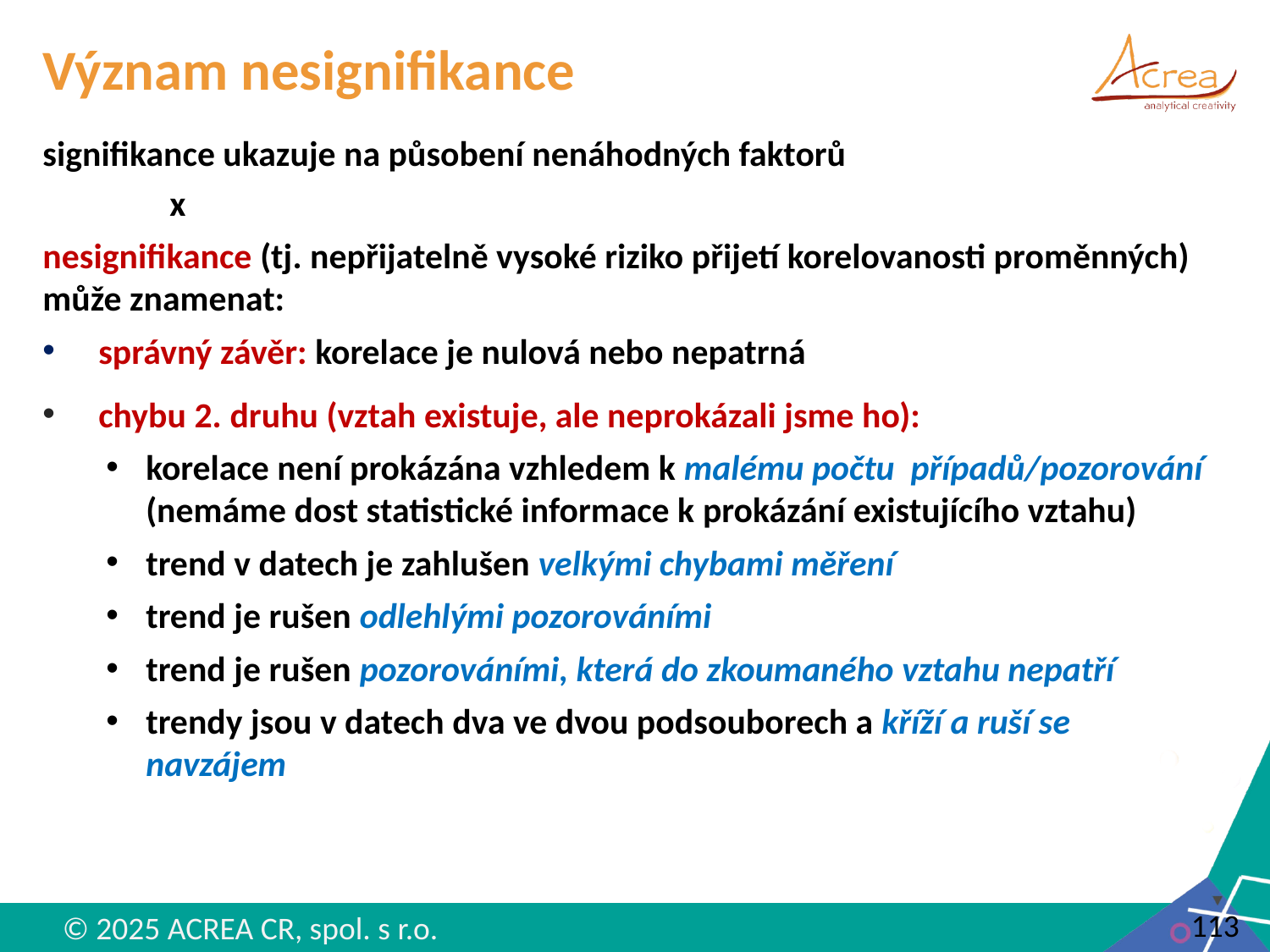

# Význam nesignifikance
signifikance ukazuje na působení nenáhodných faktorů
	x
nesignifikance (tj. nepřijatelně vysoké riziko přijetí korelovanosti proměnných) může znamenat:
 správný závěr: korelace je nulová nebo nepatrná
 chybu 2. druhu (vztah existuje, ale neprokázali jsme ho):
korelace není prokázána vzhledem k malému počtu  případů/pozorování (nemáme dost statistické informace k prokázání existujícího vztahu)
trend v datech je zahlušen velkými chybami měření
trend je rušen odlehlými pozorováními
trend je rušen pozorováními, která do zkoumaného vztahu nepatří
trendy jsou v datech dva ve dvou podsouborech a kříží a ruší se navzájem

113